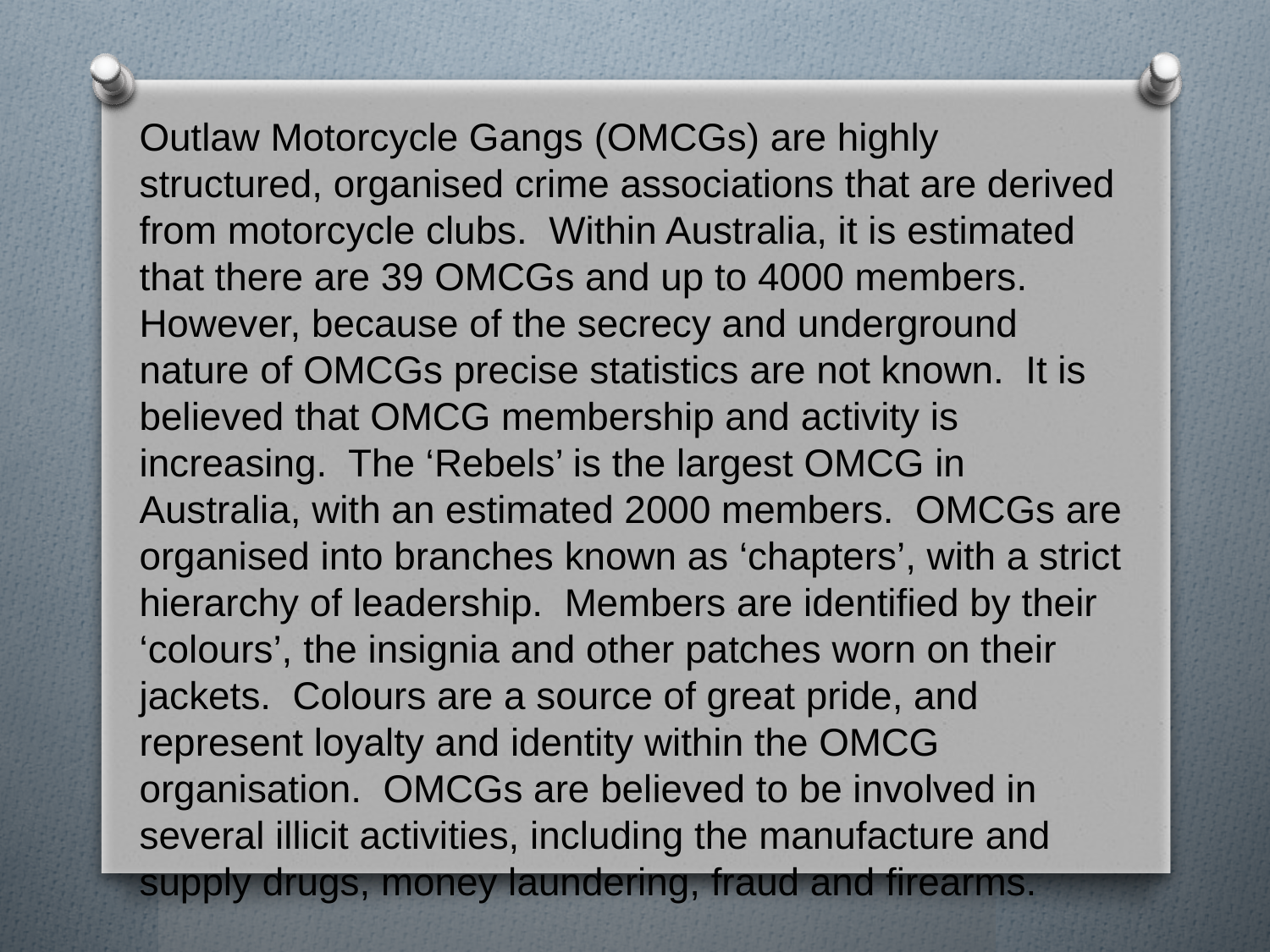

Outlaw Motorcycle Gangs (OMCGs) are highly structured, organised crime associations that are derived from motorcycle clubs.  Within Australia, it is estimated that there are 39 OMCGs and up to 4000 members.  However, because of the secrecy and underground nature of OMCGs precise statistics are not known.  It is believed that OMCG membership and activity is increasing.  The ‘Rebels’ is the largest OMCG in Australia, with an estimated 2000 members.  OMCGs are organised into branches known as ‘chapters’, with a strict hierarchy of leadership.  Members are identified by their ‘colours’, the insignia and other patches worn on their jackets.  Colours are a source of great pride, and represent loyalty and identity within the OMCG organisation.  OMCGs are believed to be involved in several illicit activities, including the manufacture and supply drugs, money laundering, fraud and firearms.